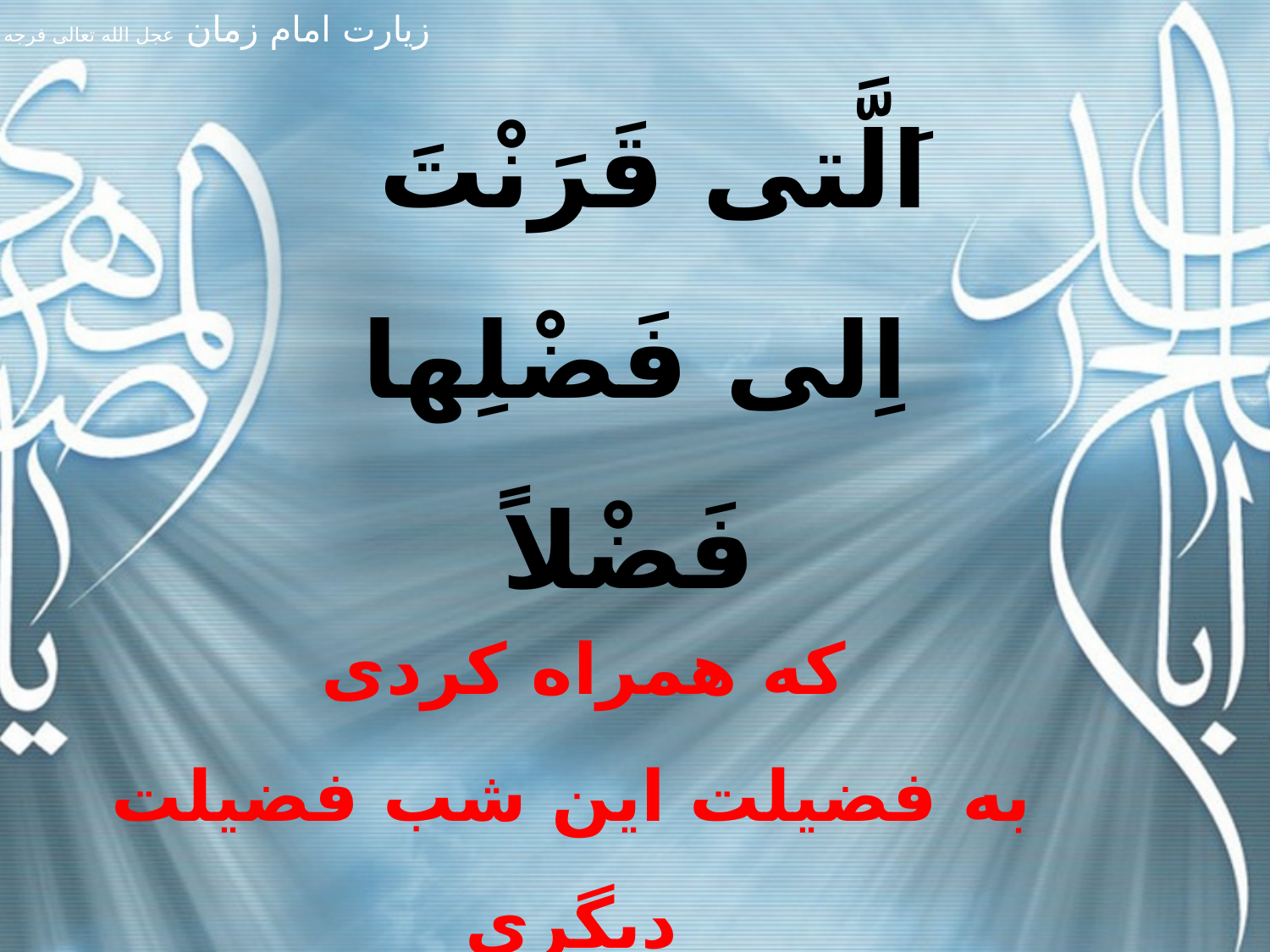

اَلَّتى قَرَنْتَ
اِلى فَضْلِها فَضْلاً
که همراه کردى
به فضيلت اين شب فضيلت ديگرى